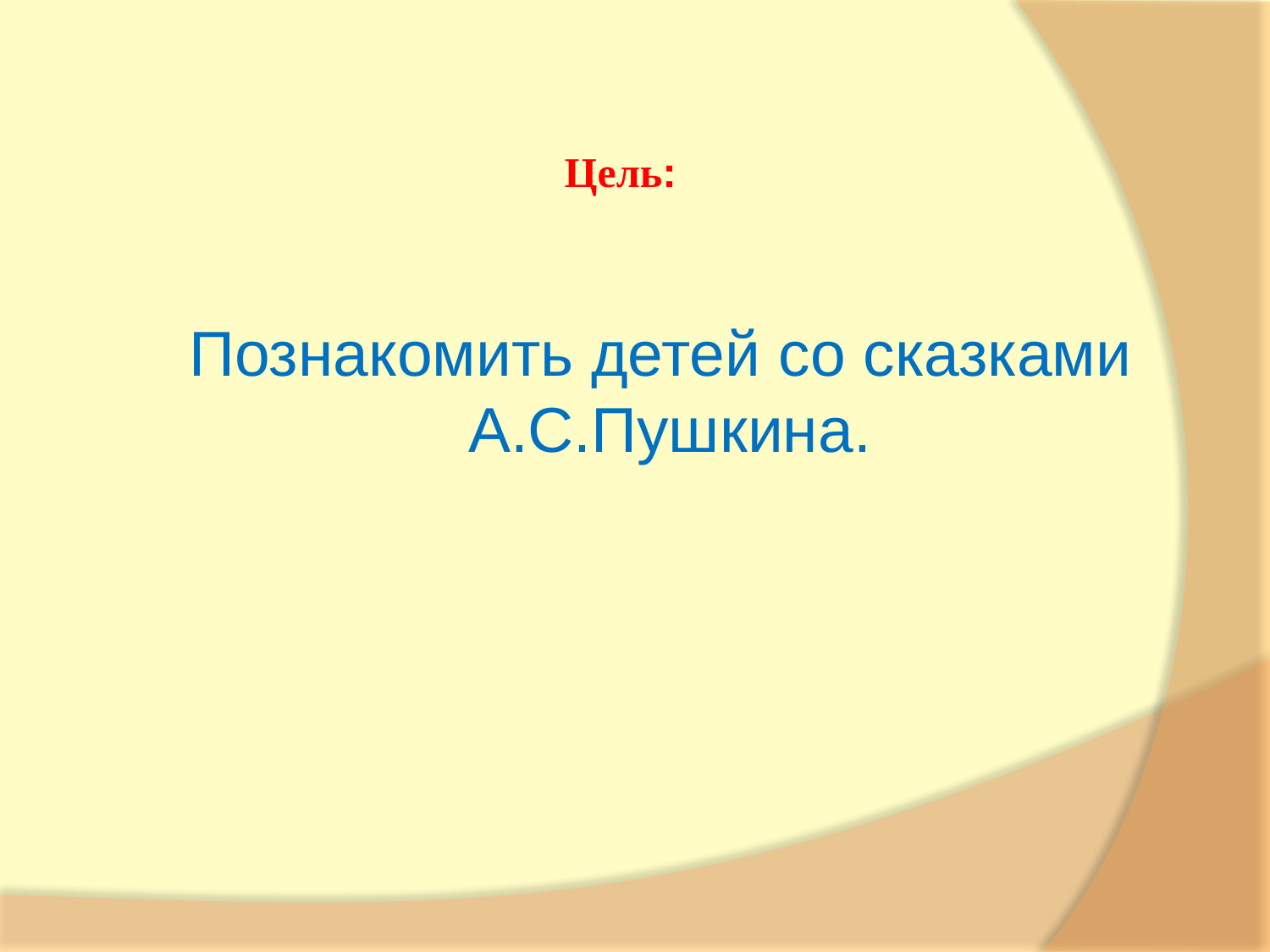

# Цель:
  Познакомить детей со сказками А.С.Пушкина.